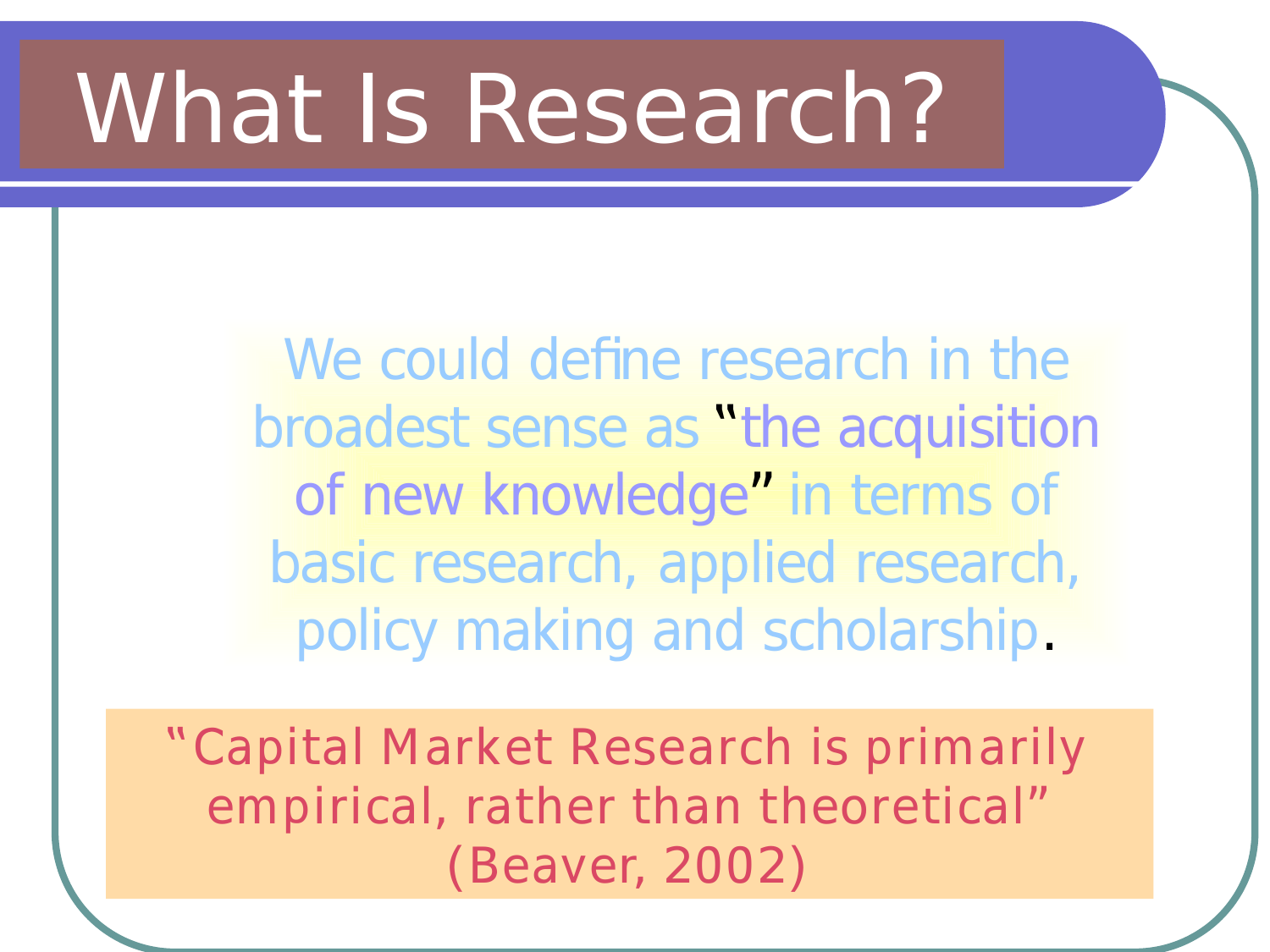

# What Is Research?
We could define research in the broadest sense as “the acquisition of new knowledge” in terms of basic research, applied research, policy making and scholarship.
“Capital Market Research is primarily empirical, rather than theoretical” (Beaver, 2002)